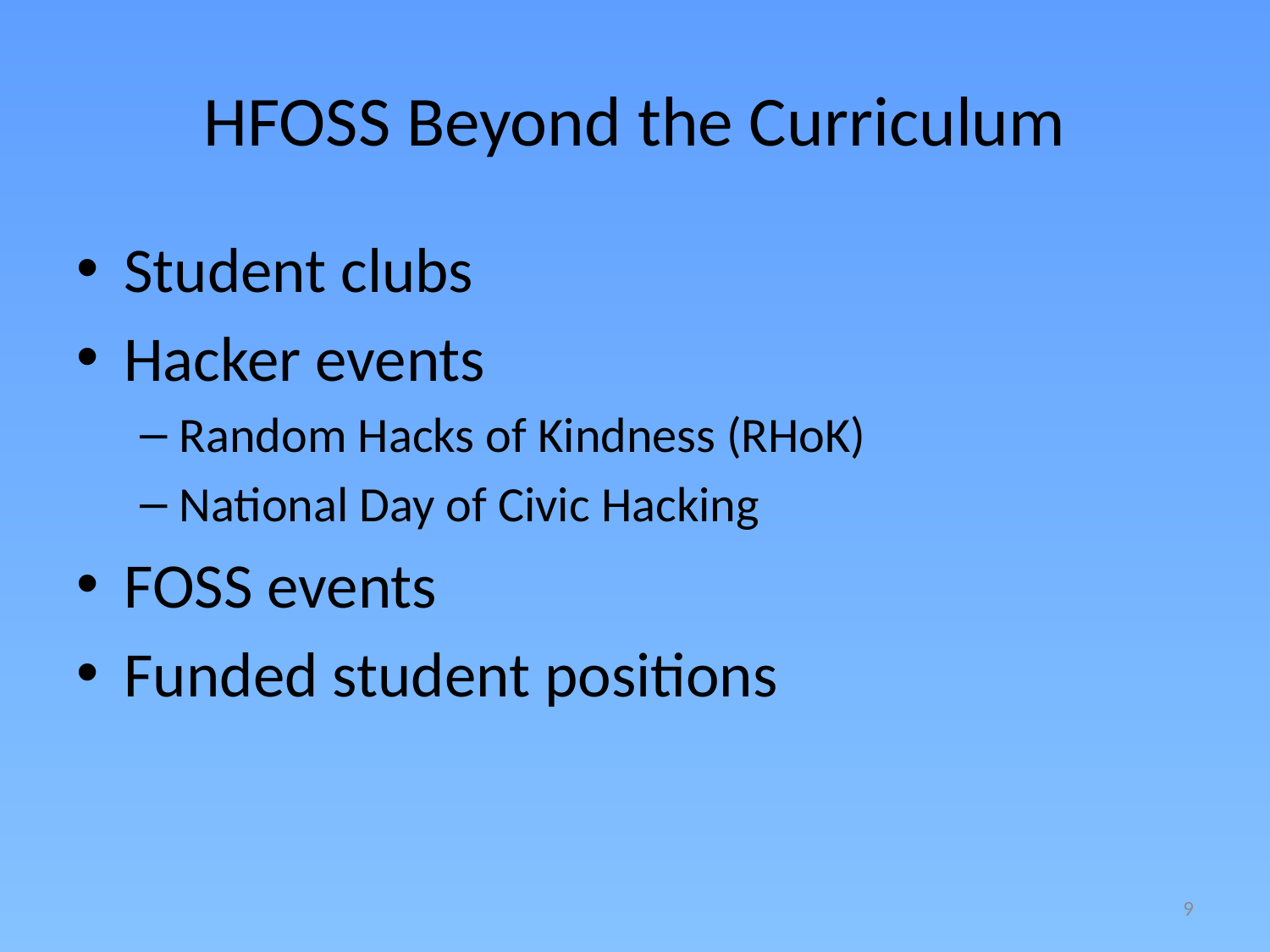

# HFOSS Beyond the Curriculum
Student clubs
Hacker events
Random Hacks of Kindness (RHoK)
National Day of Civic Hacking
FOSS events
Funded student positions
9